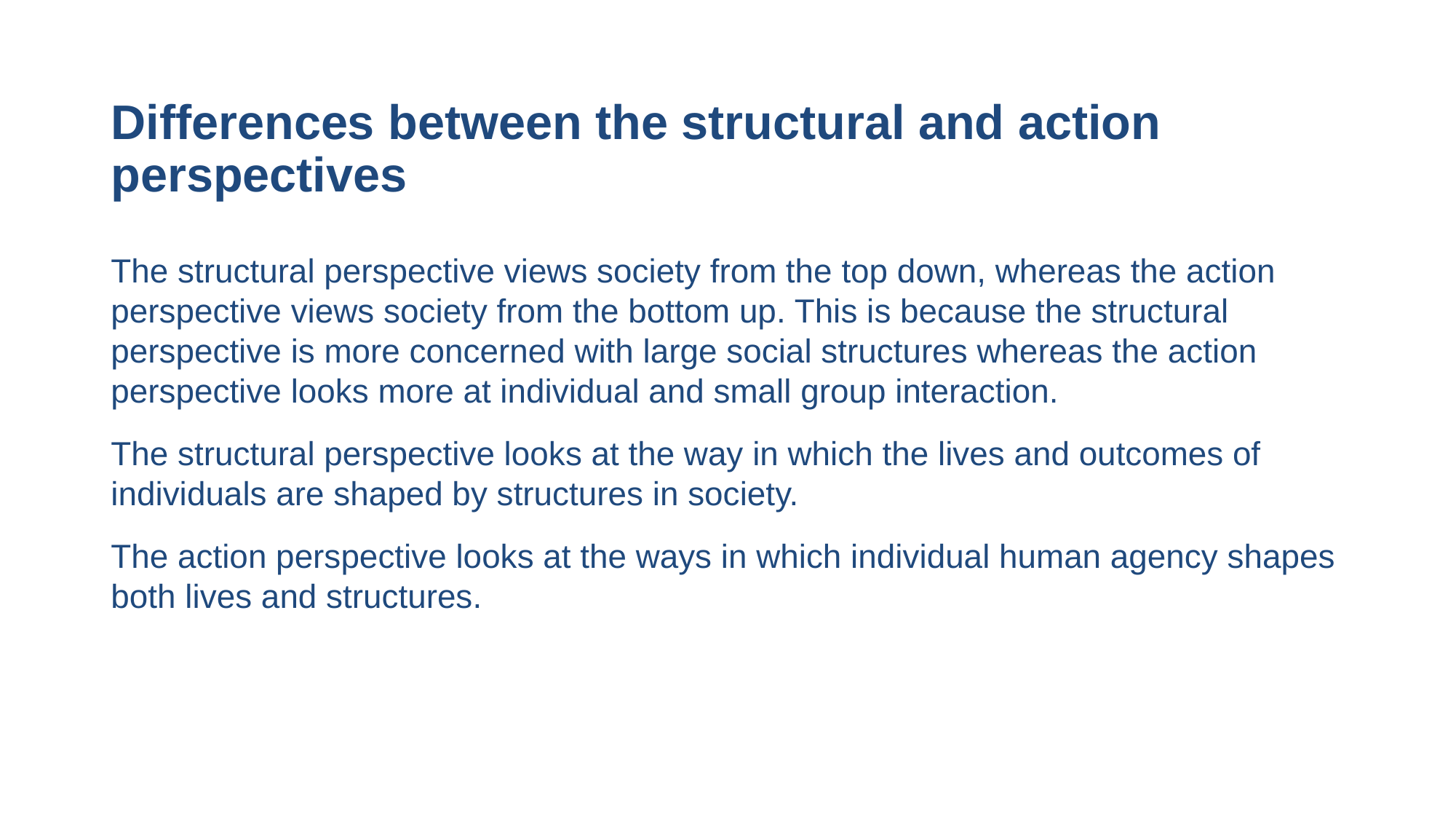

# Differences between the structural and action perspectives
The structural perspective views society from the top down, whereas the action perspective views society from the bottom up. This is because the structural perspective is more concerned with large social structures whereas the action perspective looks more at individual and small group interaction.
The structural perspective looks at the way in which the lives and outcomes of individuals are shaped by structures in society.
The action perspective looks at the ways in which individual human agency shapes both lives and structures.